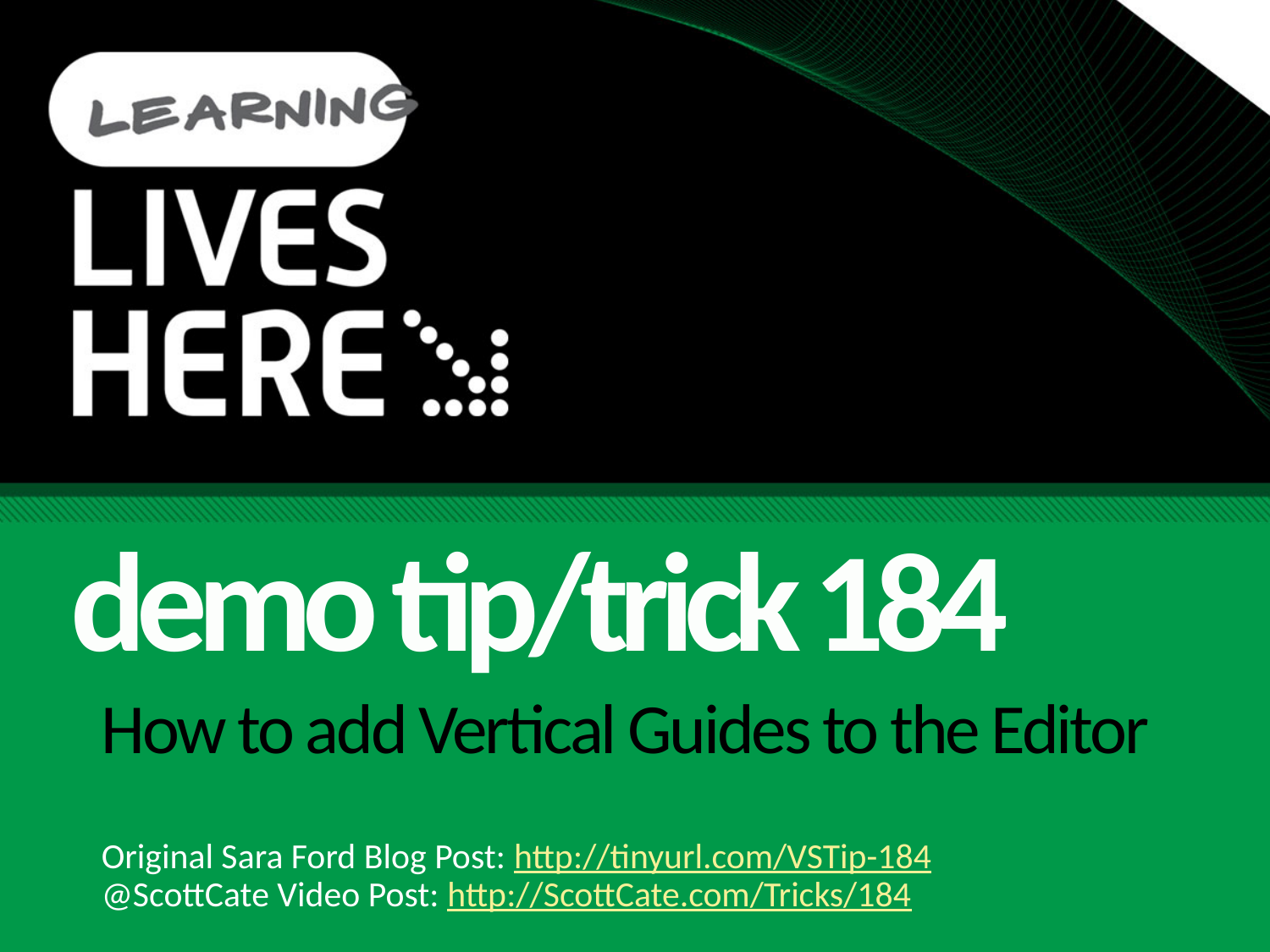

demo tip/trick 184
# How to add Vertical Guides to the Editor

Original Sara Ford Blog Post: http://tinyurl.com/VSTip-184
@ScottCate Video Post: http://ScottCate.com/Tricks/184